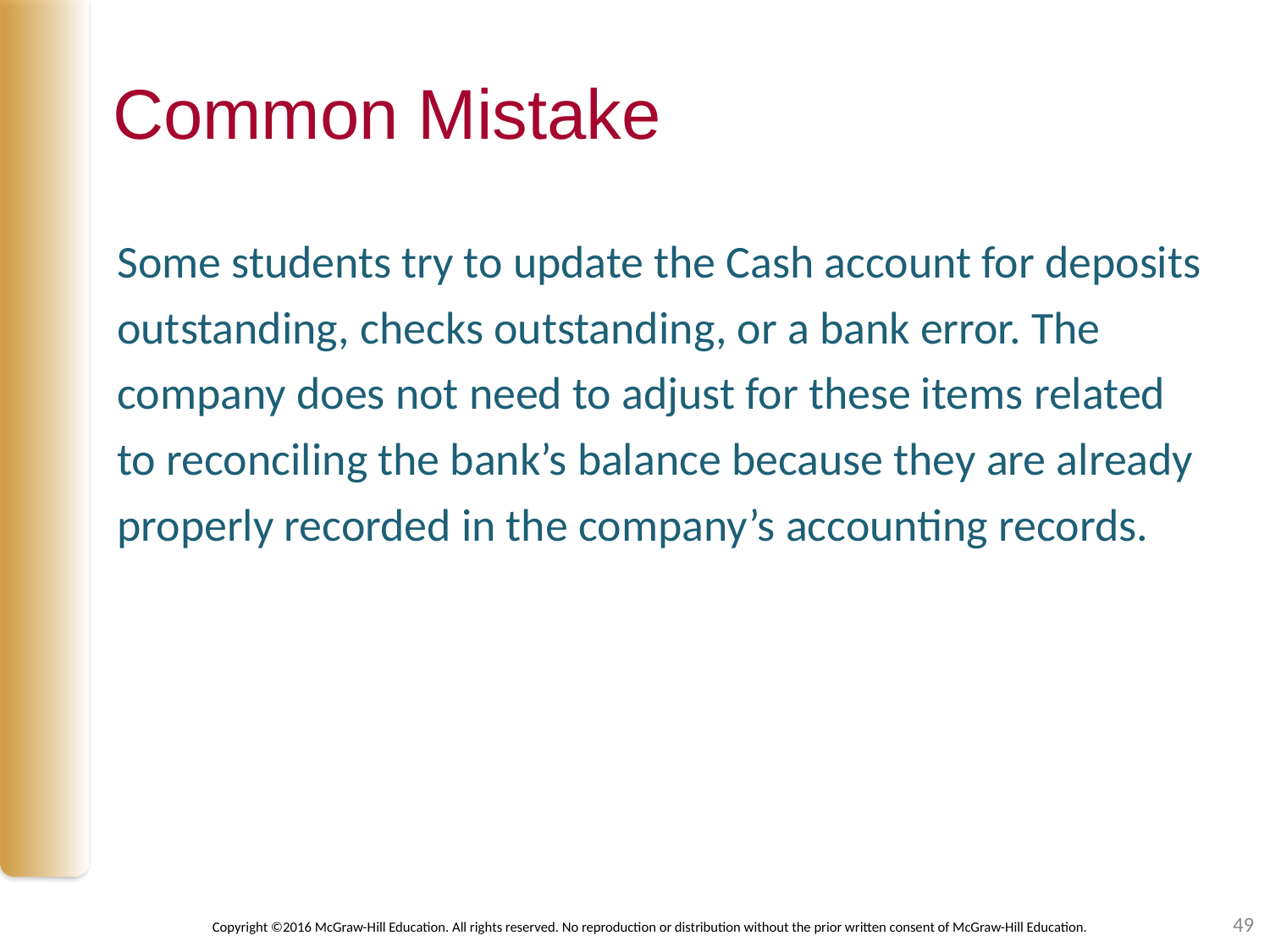

# Common Mistake
Some students try to update the Cash account for deposits outstanding, checks outstanding, or a bank error. The company does not need to adjust for these items related to reconciling the bank’s balance because they are already properly recorded in the company’s accounting records.

49
Copyright ©2016 McGraw-Hill Education. All rights reserved. No reproduction or distribution without the prior written consent of McGraw-Hill Education.